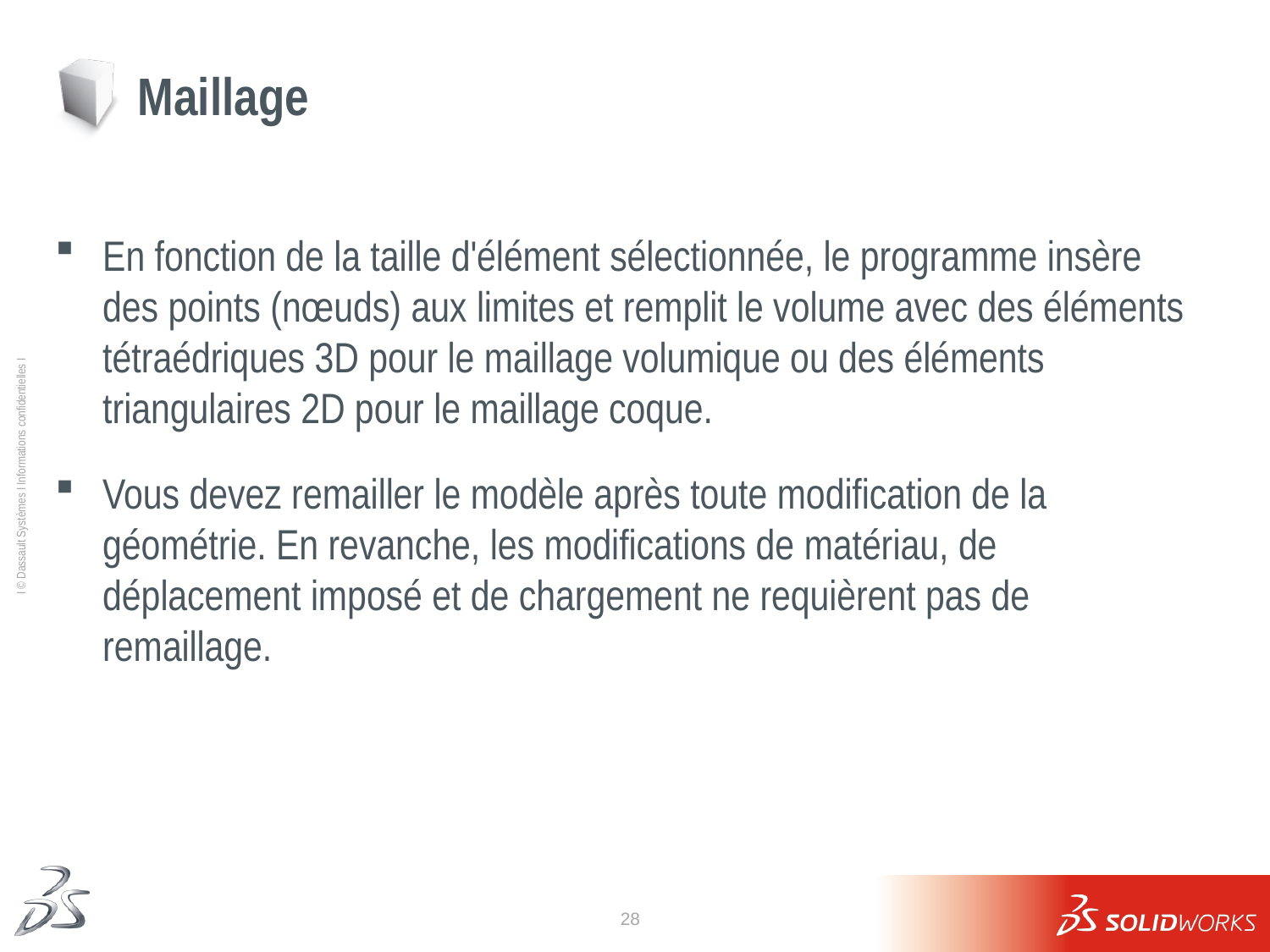

# Maillage
En fonction de la taille d'élément sélectionnée, le programme insère des points (nœuds) aux limites et remplit le volume avec des éléments tétraédriques 3D pour le maillage volumique ou des éléments triangulaires 2D pour le maillage coque.
Vous devez remailler le modèle après toute modification de la géométrie. En revanche, les modifications de matériau, de déplacement imposé et de chargement ne requièrent pas de remaillage.